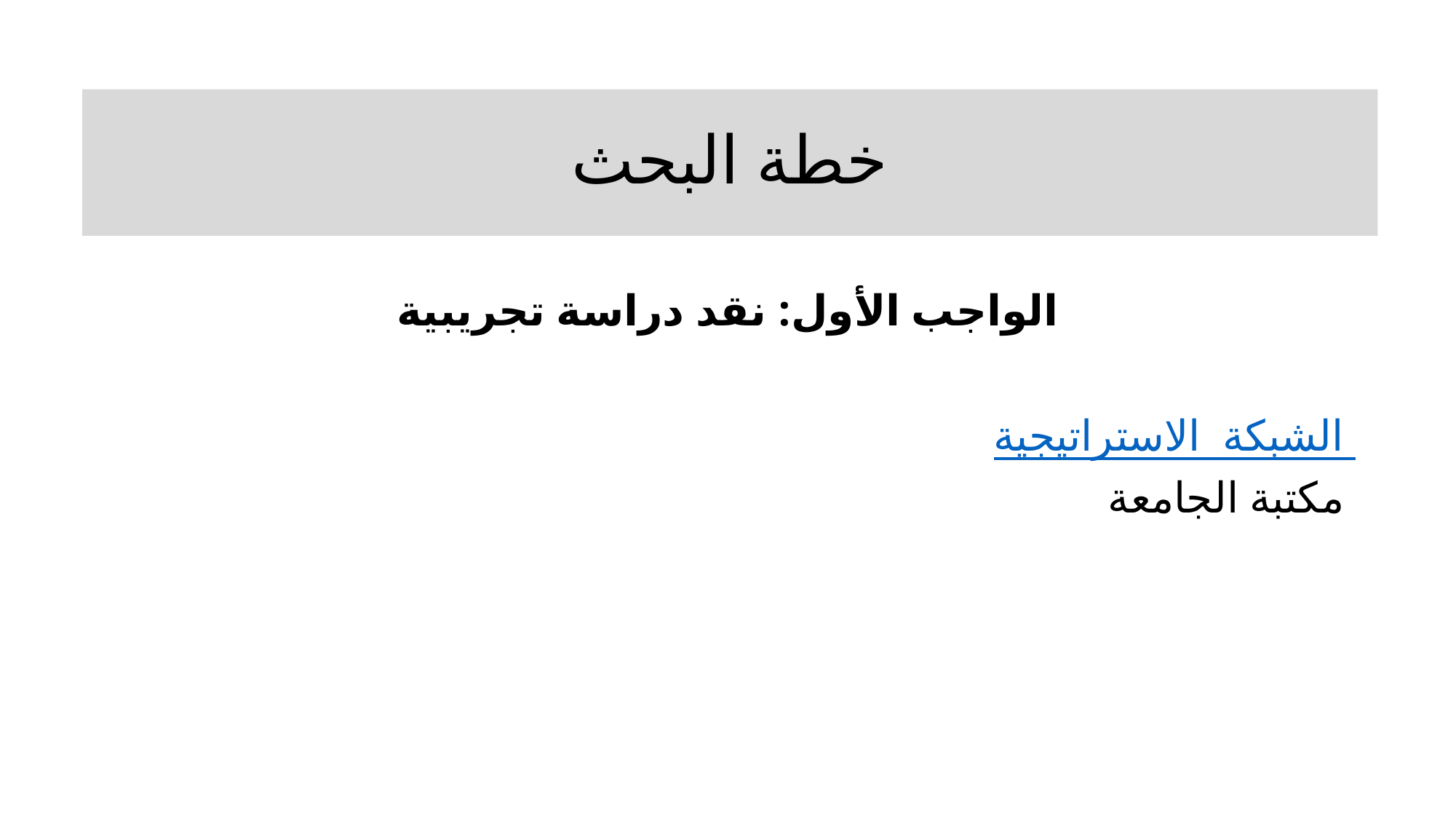

# خطة البحث

الواجب الأول: نقد دراسة تجريبية

الشبكة الاستراتيجية
مكتبة الجامعة